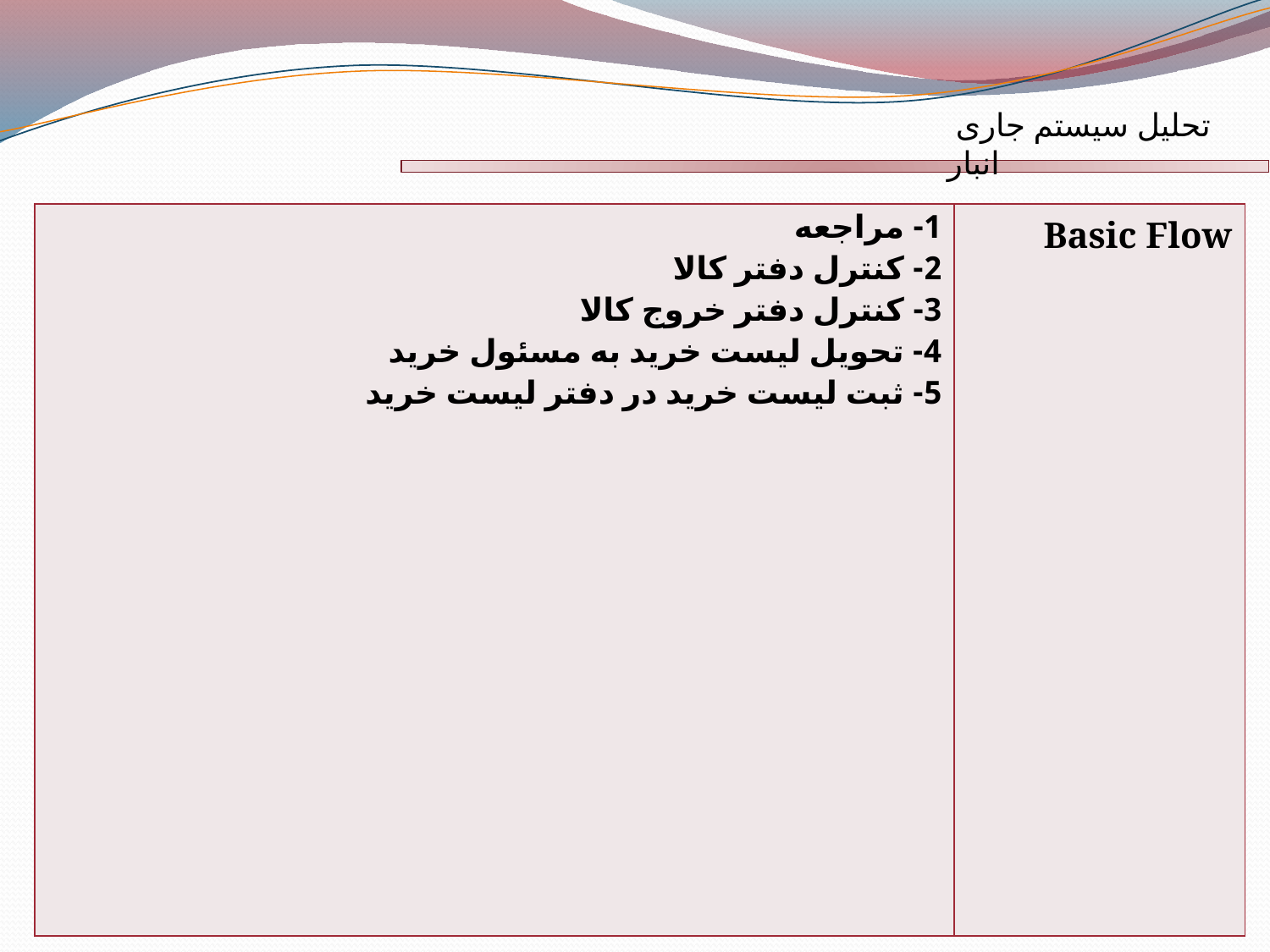

تحلیل سیستم جاری انبار

| 1- مراجعه 2- كنترل دفتر کالا 3- کنترل دفتر خروج کالا 4- تحویل لیست خرید به مسئول خرید 5- ثبت لیست خرید در دفتر لیست خرید | Basic Flow |
| --- | --- |